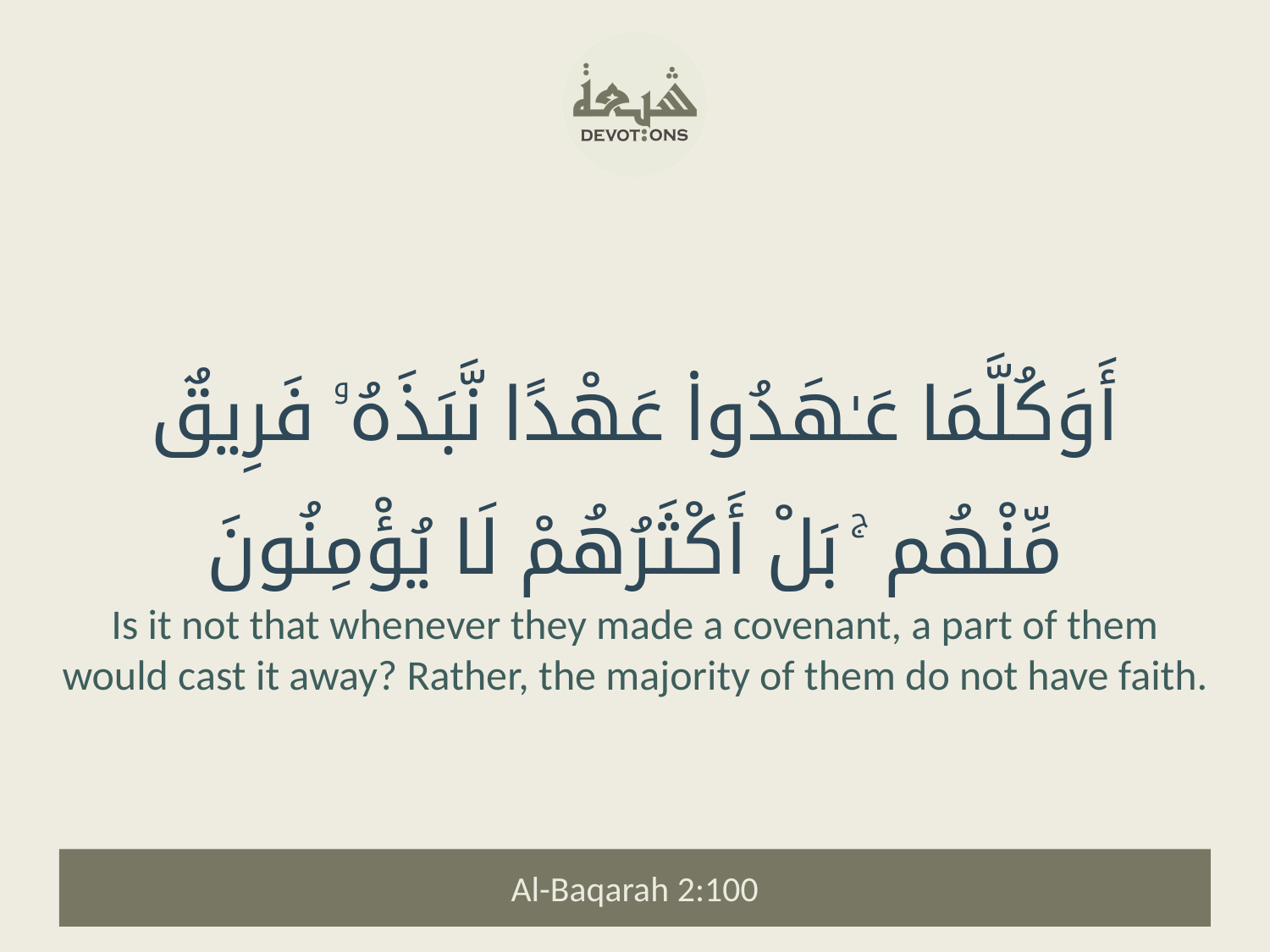

أَوَكُلَّمَا عَـٰهَدُوا۟ عَهْدًا نَّبَذَهُۥ فَرِيقٌ مِّنْهُم ۚ بَلْ أَكْثَرُهُمْ لَا يُؤْمِنُونَ
Is it not that whenever they made a covenant, a part of them would cast it away? Rather, the majority of them do not have faith.
Al-Baqarah 2:100